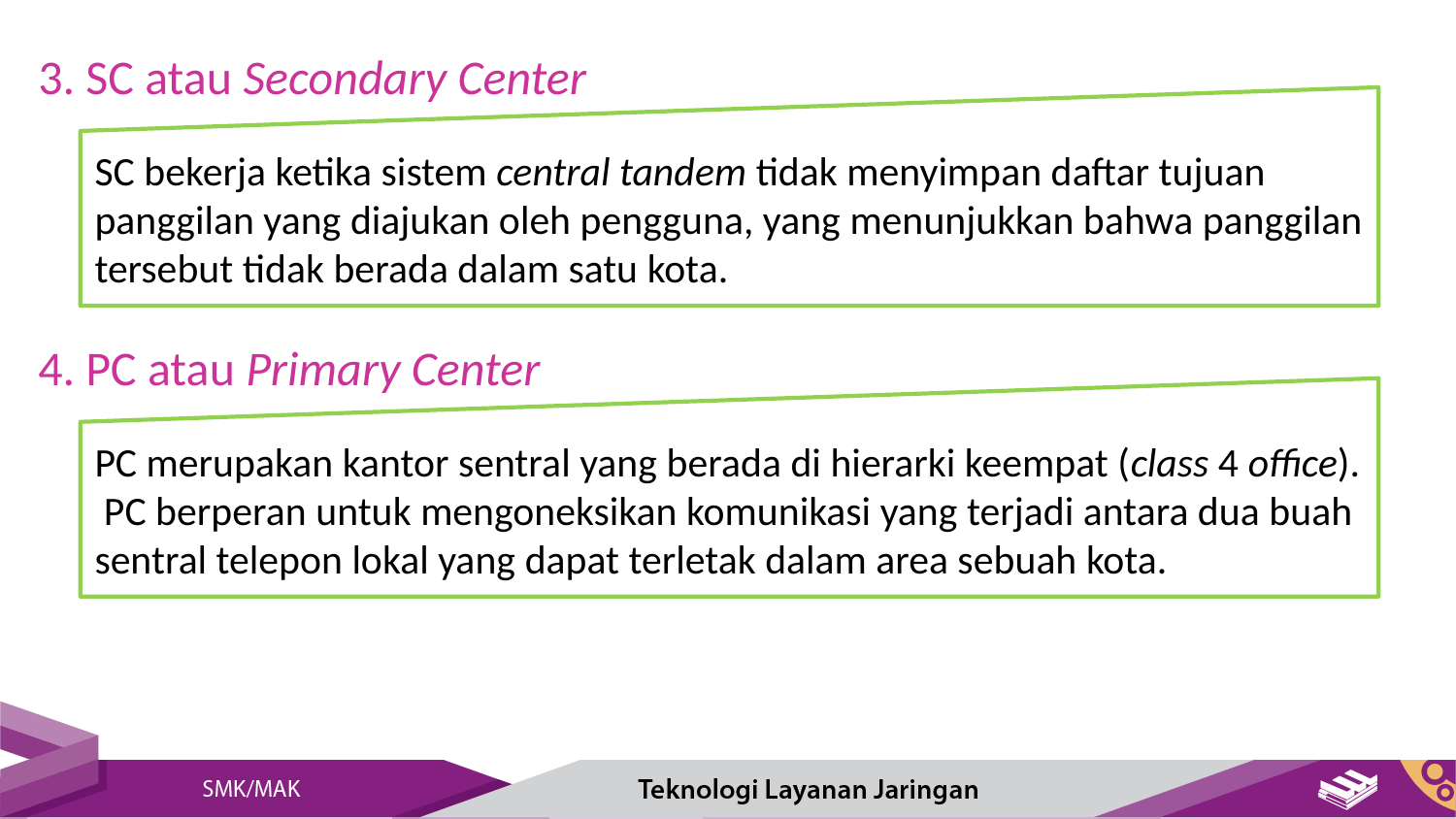

3. SC atau Secondary Center
SC bekerja ketika sistem central tandem tidak menyimpan daftar tujuan panggilan yang diajukan oleh pengguna, yang menunjukkan bahwa panggilan tersebut tidak berada dalam satu kota.
4. PC atau Primary Center
PC merupakan kantor sentral yang berada di hierarki keempat (class 4 office).  PC berperan untuk mengoneksikan komunikasi yang terjadi antara dua buah sentral telepon lokal yang dapat terletak dalam area sebuah kota.